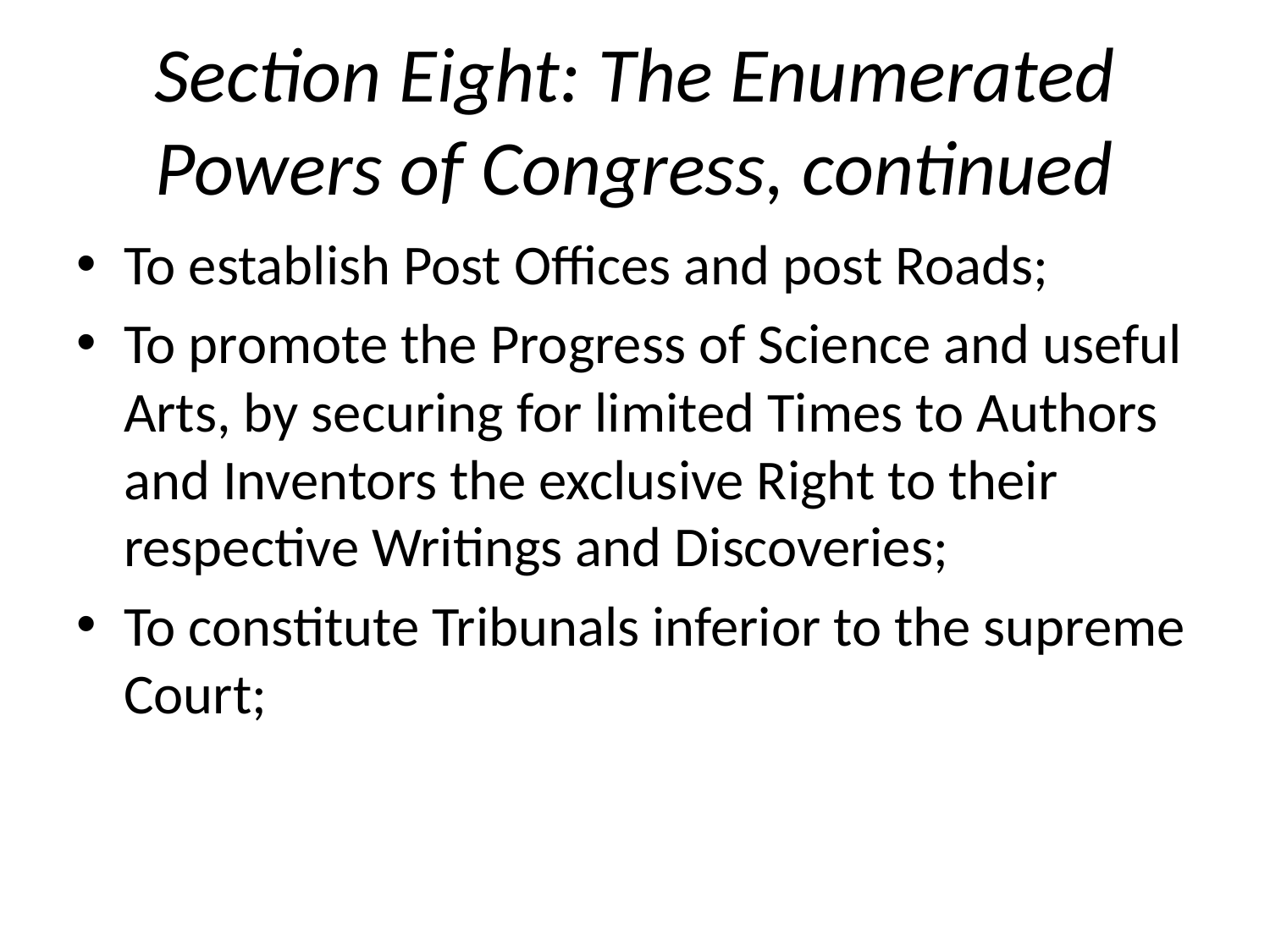

# Section Eight: The Enumerated Powers of Congress, continued
To establish Post Offices and post Roads;
To promote the Progress of Science and useful Arts, by securing for limited Times to Authors and Inventors the exclusive Right to their respective Writings and Discoveries;
To constitute Tribunals inferior to the supreme Court;